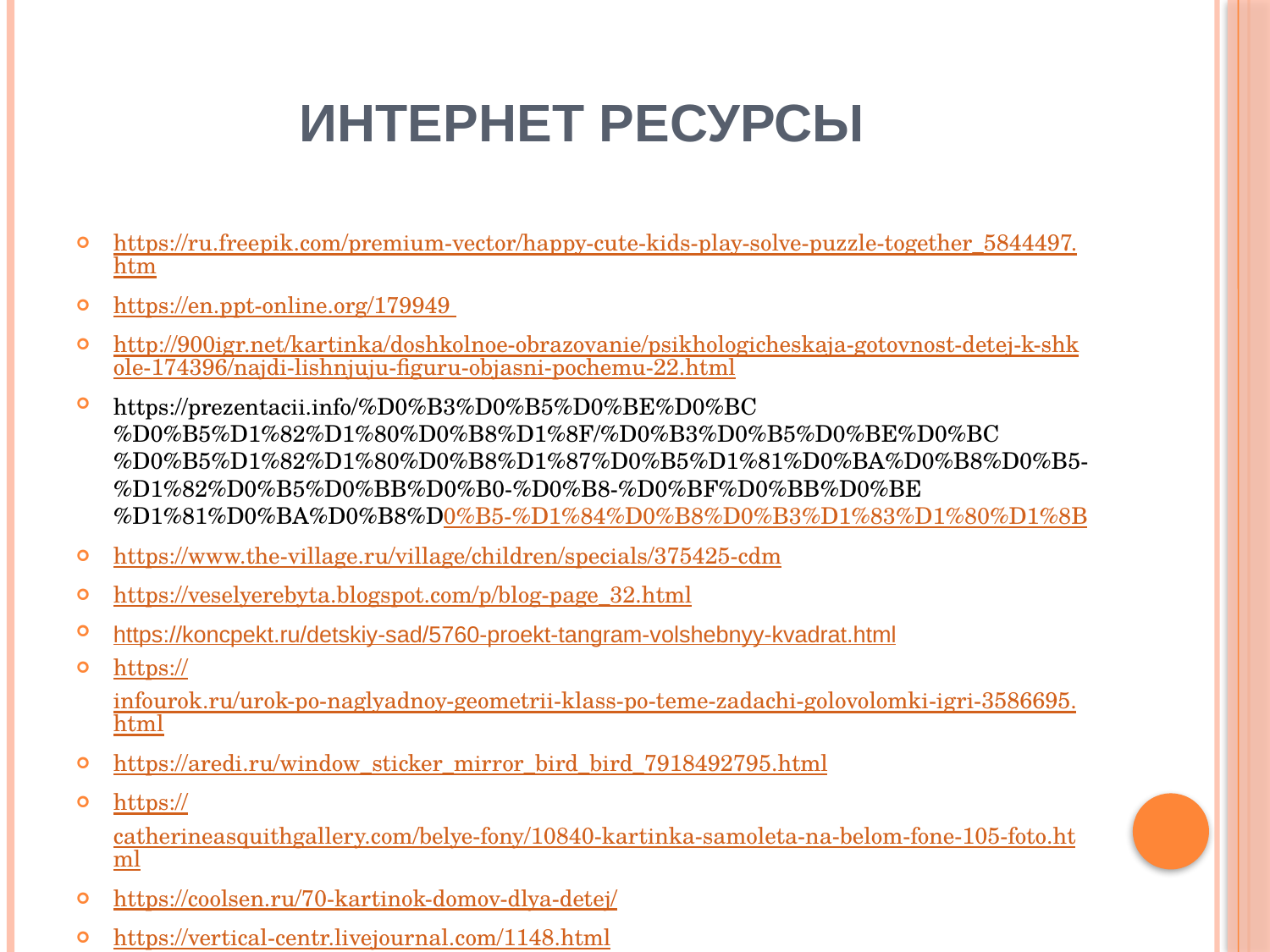

# ИНТЕРНЕТ РЕСУРСЫ
https://ru.freepik.com/premium-vector/happy-cute-kids-play-solve-puzzle-together_5844497.htm
https://en.ppt-online.org/179949
http://900igr.net/kartinka/doshkolnoe-obrazovanie/psikhologicheskaja-gotovnost-detej-k-shkole-174396/najdi-lishnjuju-figuru-objasni-pochemu-22.html
https://prezentacii.info/%D0%B3%D0%B5%D0%BE%D0%BC%D0%B5%D1%82%D1%80%D0%B8%D1%8F/%D0%B3%D0%B5%D0%BE%D0%BC%D0%B5%D1%82%D1%80%D0%B8%D1%87%D0%B5%D1%81%D0%BA%D0%B8%D0%B5-%D1%82%D0%B5%D0%BB%D0%B0-%D0%B8-%D0%BF%D0%BB%D0%BE%D1%81%D0%BA%D0%B8%D0%B5-%D1%84%D0%B8%D0%B3%D1%83%D1%80%D1%8B
https://www.the-village.ru/village/children/specials/375425-cdm
https://veselyerebyta.blogspot.com/p/blog-page_32.html
https://koncpekt.ru/detskiy-sad/5760-proekt-tangram-volshebnyy-kvadrat.html
https://infourok.ru/urok-po-naglyadnoy-geometrii-klass-po-teme-zadachi-golovolomki-igri-3586695.html
https://aredi.ru/window_sticker_mirror_bird_bird_7918492795.html
https://catherineasquithgallery.com/belye-fony/10840-kartinka-samoleta-na-belom-fone-105-foto.html
https://coolsen.ru/70-kartinok-domov-dlya-detej/
https://vertical-centr.livejournal.com/1148.html